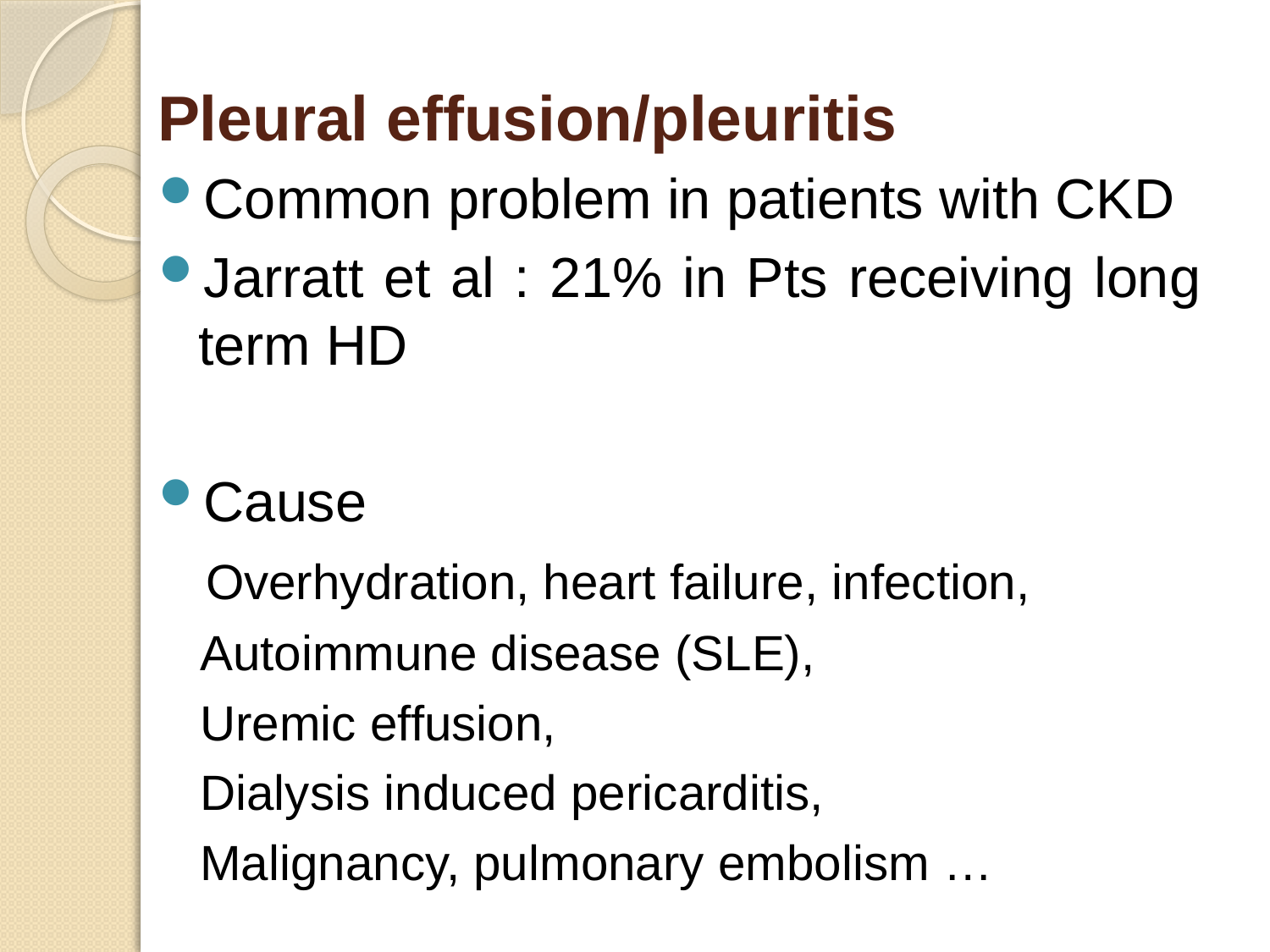

# Pleural effusion/pleuritis
Common problem in patients with CKD
Jarratt et al : 21% in Pts receiving long term HD

Cause
   Overhydration, heart failure, infection,
   Autoimmune disease (SLE),
   Uremic effusion,
   Dialysis induced pericarditis,
   Malignancy, pulmonary embolism …